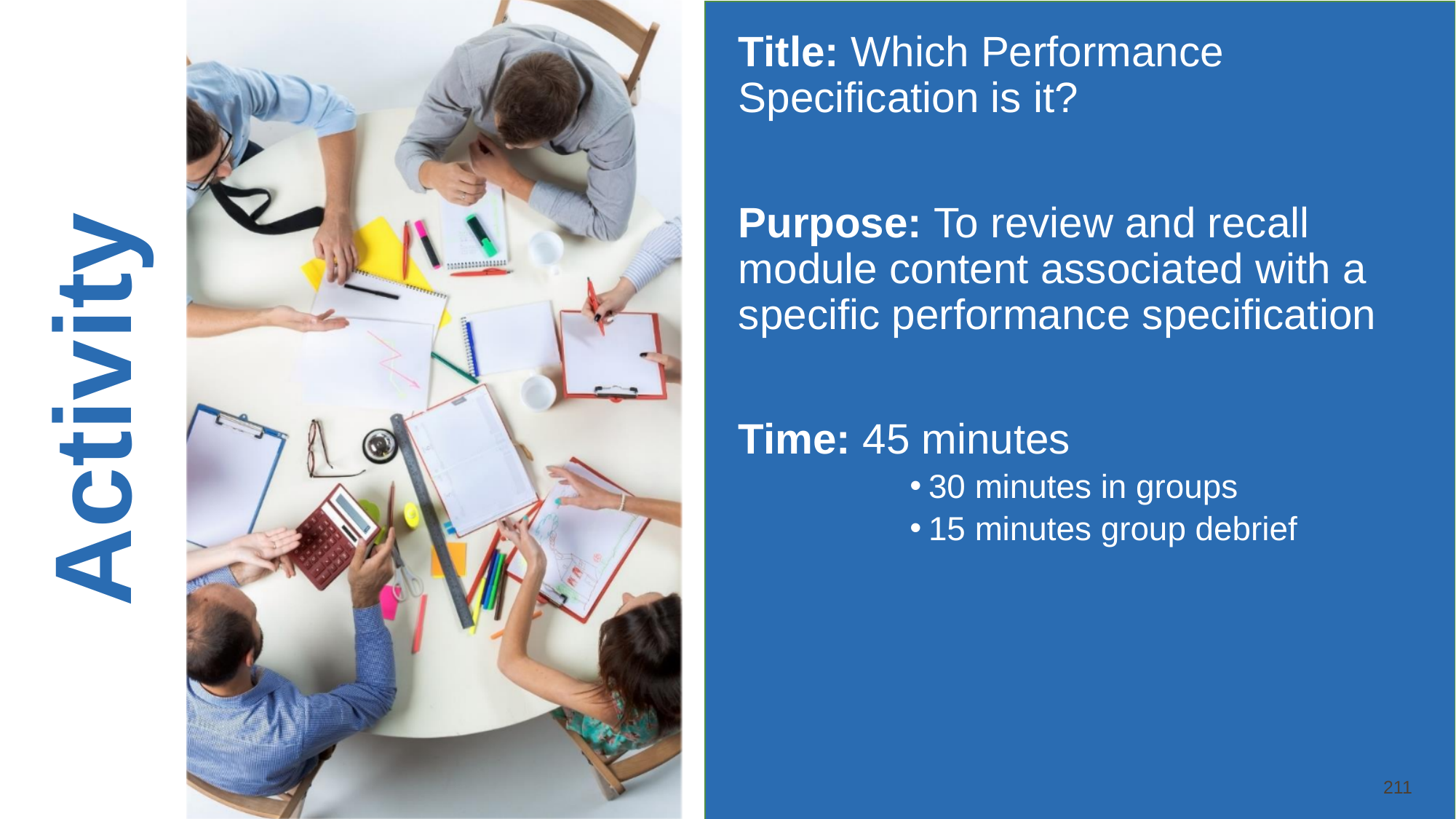

Title: Which Performance Specification is it?

Purpose: To review and recall module content associated with a specific performance specification

Time: 45 minutes
30 minutes in groups
15 minutes group debrief
Activity
211